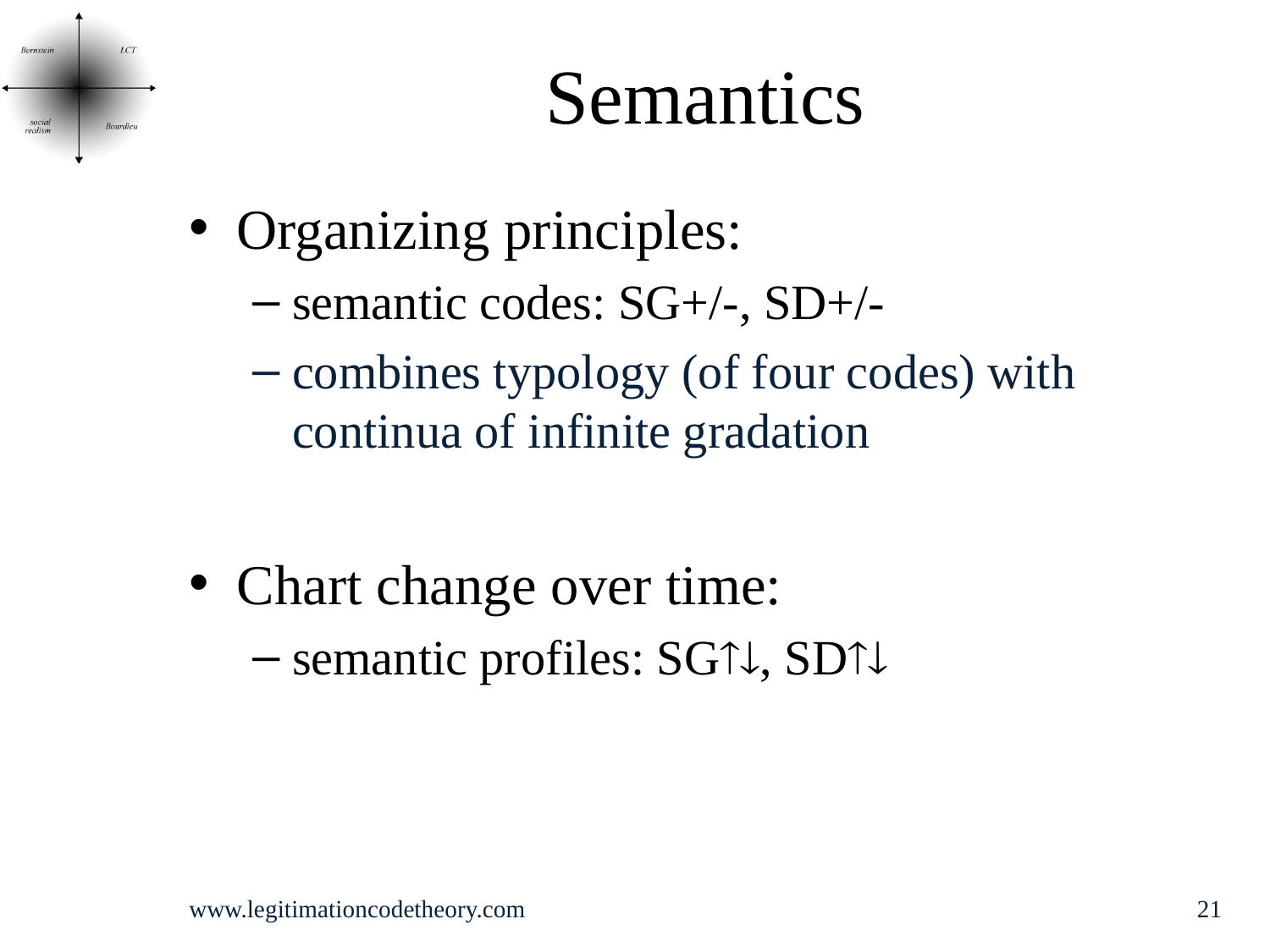

# Semantics

Organizing principles:
semantic codes: SG+/-, SD+/-
combines typology (of four codes) with continua of infinite gradation

Chart change over time:
semantic profiles: SG↑↓, SD↑↓
www.legitimationcodetheory.com
21